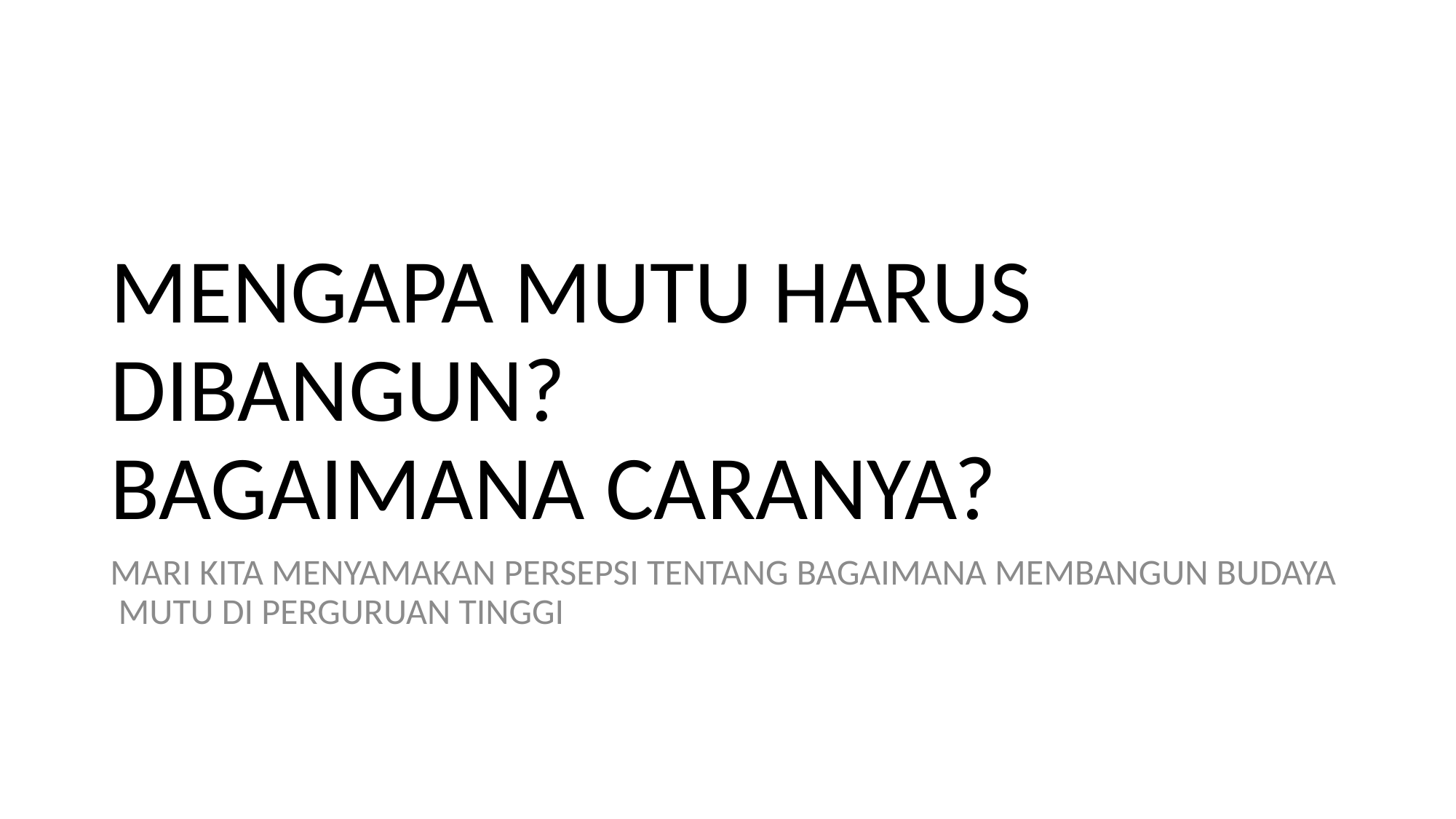

# MENGAPA MUTU HARUS DIBANGUN? BAGAIMANA CARANYA?
MARI KITA MENYAMAKAN PERSEPSI TENTANG BAGAIMANA MEMBANGUN BUDAYA  MUTU DI PERGURUAN TINGGI